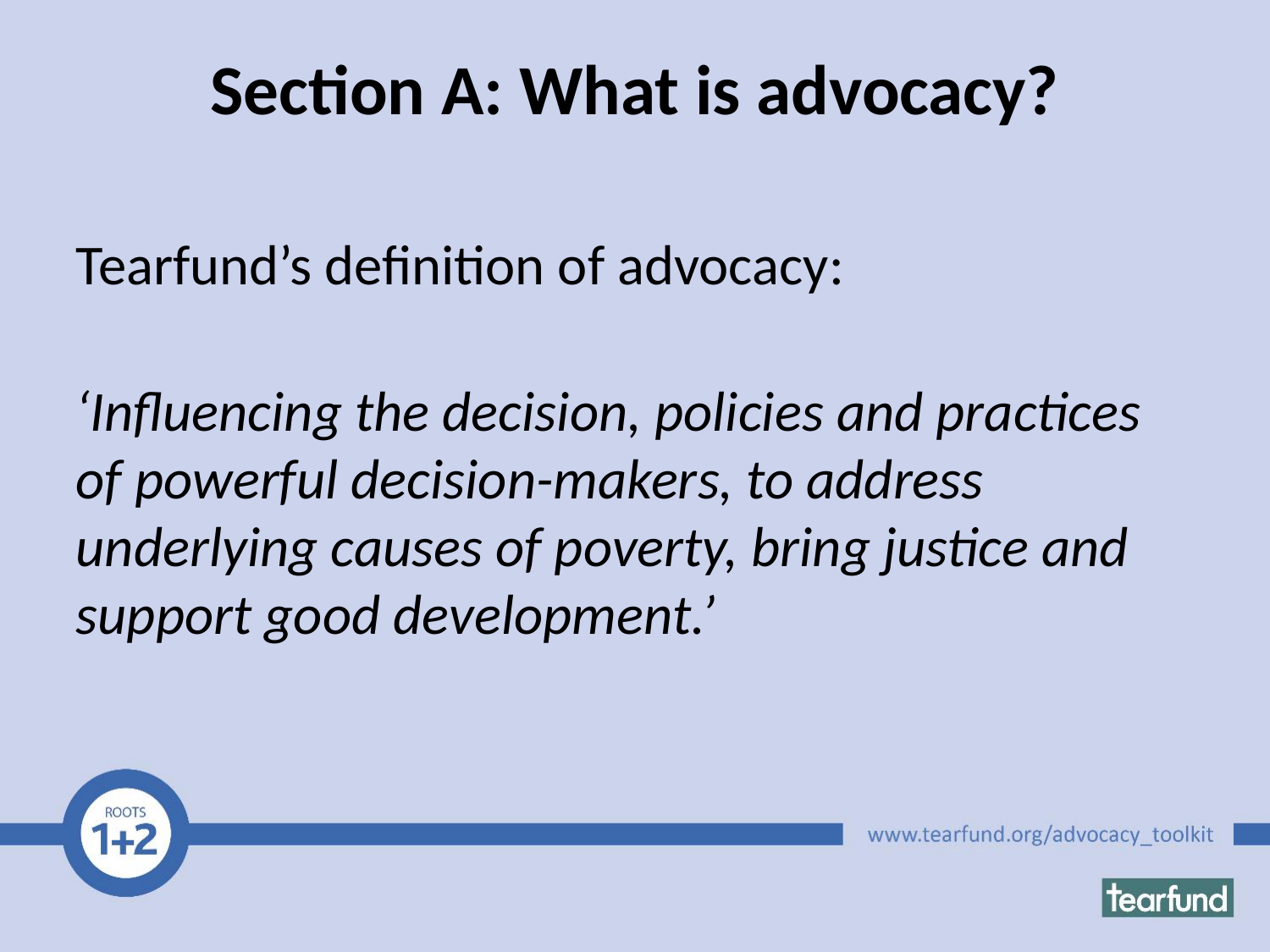

# Section A: What is advocacy?
Tearfund’s definition of advocacy:
‘Influencing the decision, policies and practices of powerful decision-makers, to address underlying causes of poverty, bring justice and support good development.’